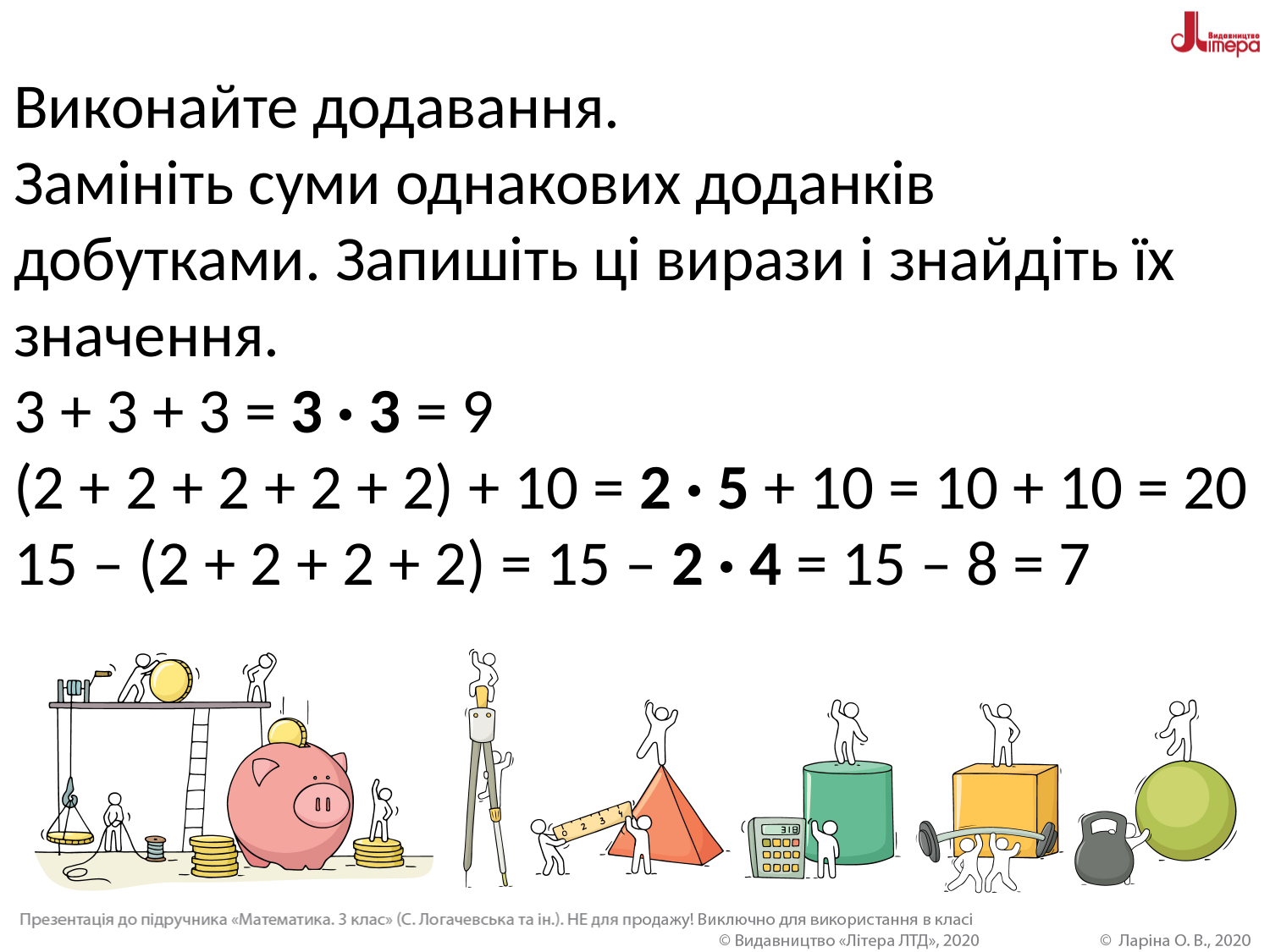

# Виконайте додавання. Замініть суми однакових доданків добутками. Запишіть ці вирази і знайдіть їх значення. 3 + 3 + 3 = 3 · 3 = 9 (2 + 2 + 2 + 2 + 2) + 10 = 2 · 5 + 10 = 10 + 10 = 20 15 – (2 + 2 + 2 + 2) = 15 – 2 · 4 = 15 – 8 = 7